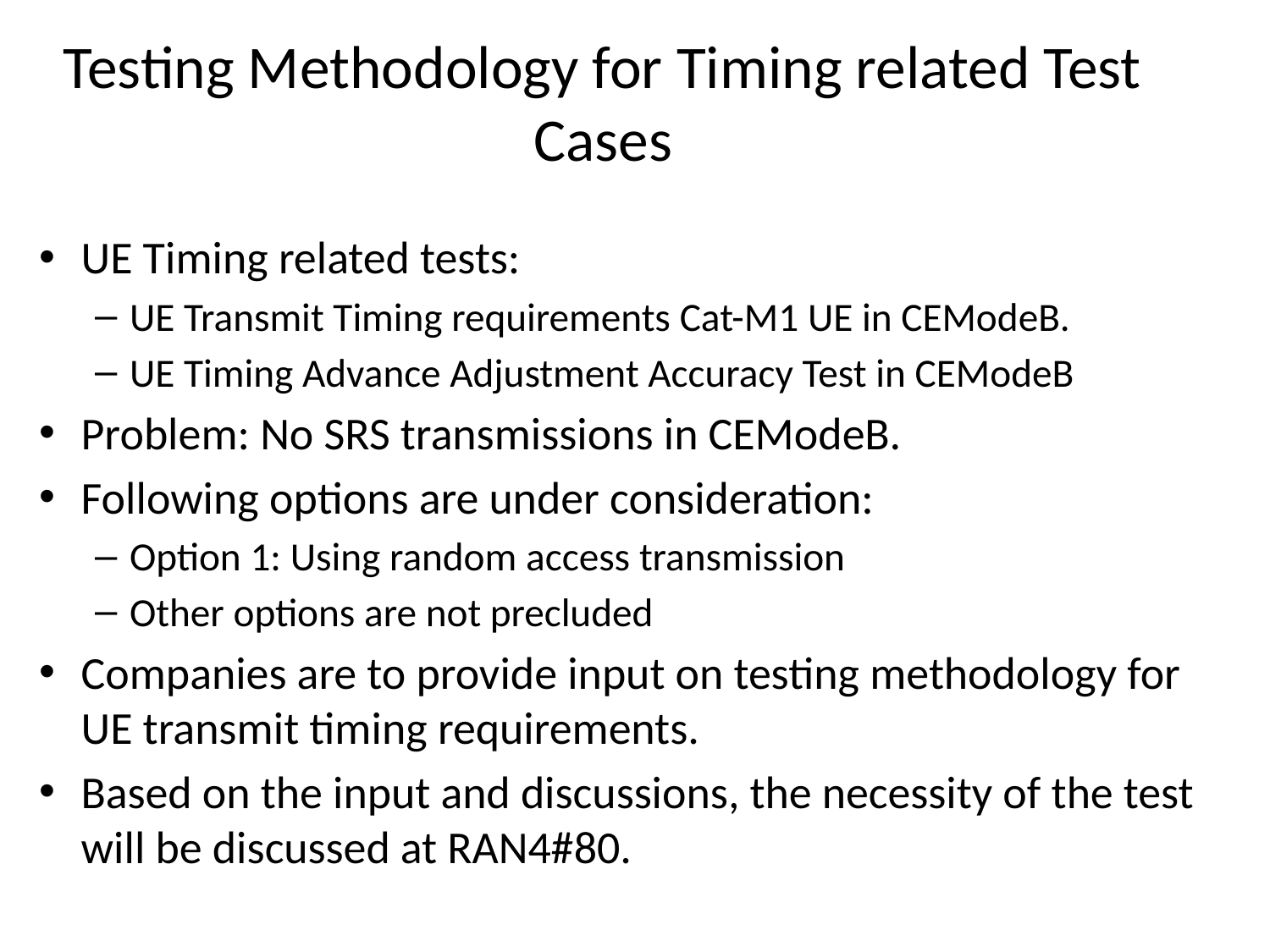

# Testing Methodology for Timing related Test Cases
UE Timing related tests:
UE Transmit Timing requirements Cat-M1 UE in CEModeB.
UE Timing Advance Adjustment Accuracy Test in CEModeB
Problem: No SRS transmissions in CEModeB.
Following options are under consideration:
Option 1: Using random access transmission
Other options are not precluded
Companies are to provide input on testing methodology for UE transmit timing requirements.
Based on the input and discussions, the necessity of the test will be discussed at RAN4#80.